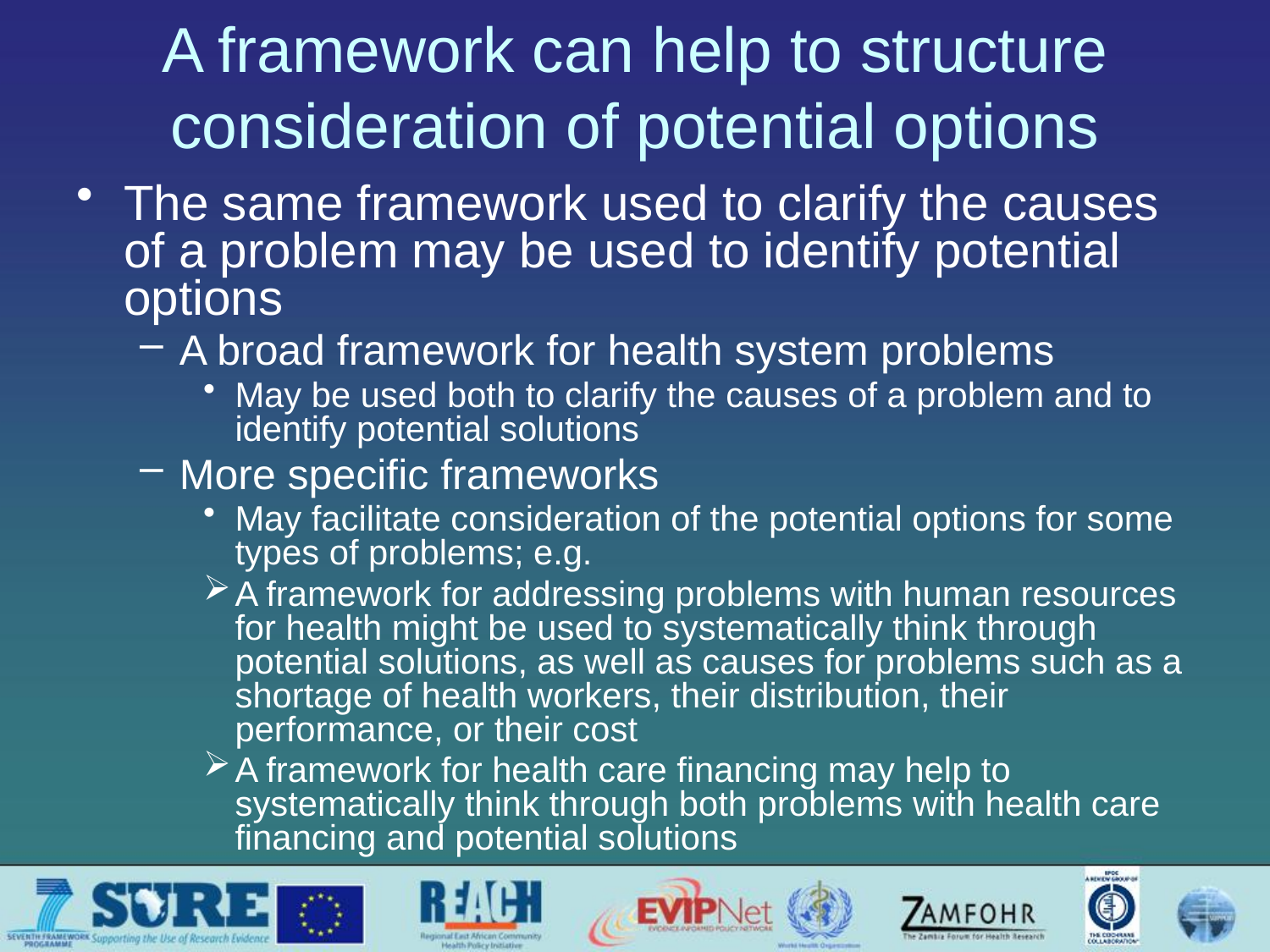

# A framework can help to structure consideration of potential options
The same framework used to clarify the causes of a problem may be used to identify potential options
A broad framework for health system problems
May be used both to clarify the causes of a problem and to identify potential solutions
More specific frameworks
May facilitate consideration of the potential options for some types of problems; e.g.
A framework for addressing problems with human resources for health might be used to systematically think through potential solutions, as well as causes for problems such as a shortage of health workers, their distribution, their performance, or their cost
A framework for health care financing may help to systematically think through both problems with health care financing and potential solutions